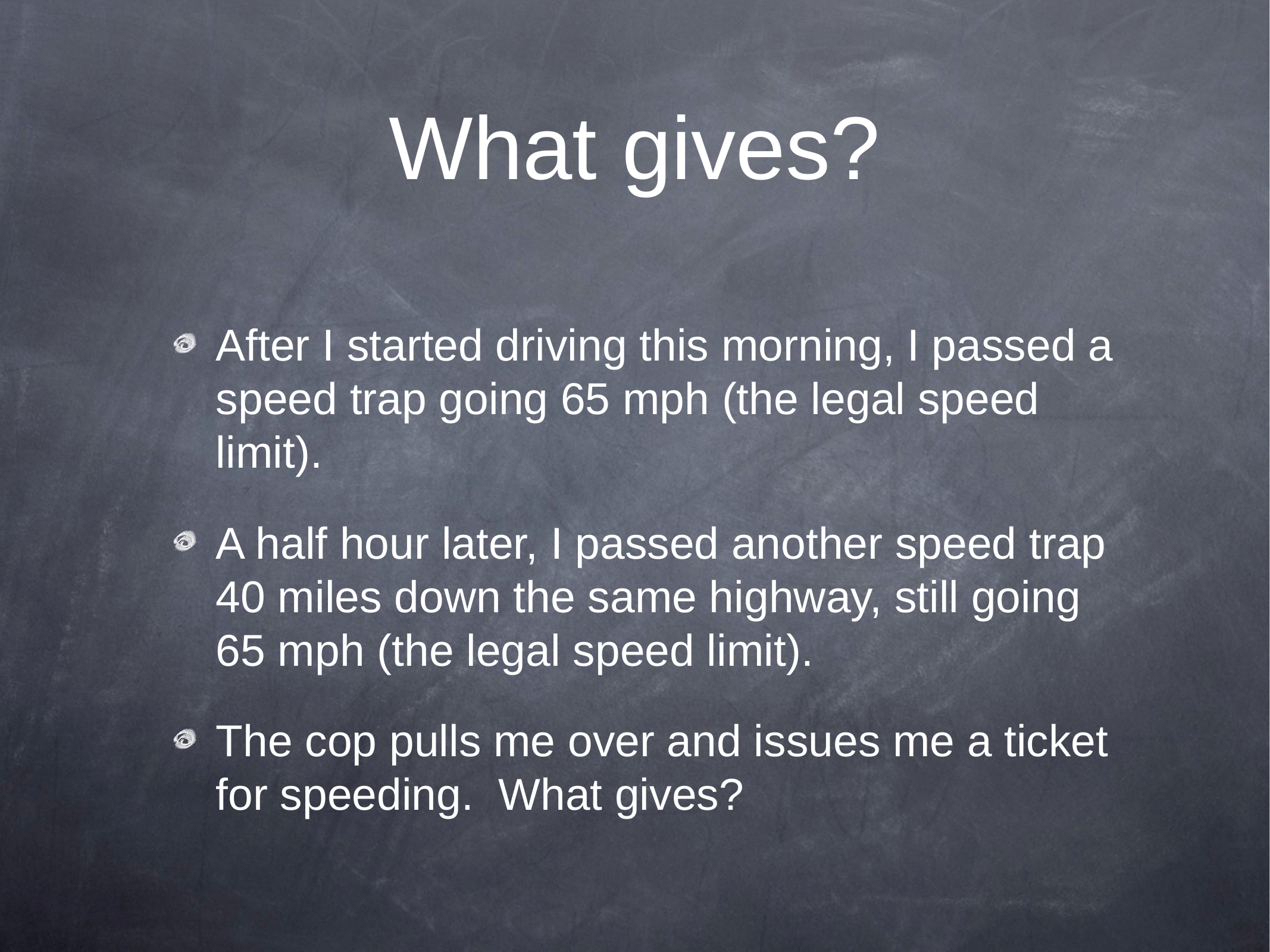

# What gives?
After I started driving this morning, I passed a speed trap going 65 mph (the legal speed limit).
A half hour later, I passed another speed trap 40 miles down the same highway, still going 65 mph (the legal speed limit).
The cop pulls me over and issues me a ticket for speeding.  What gives?